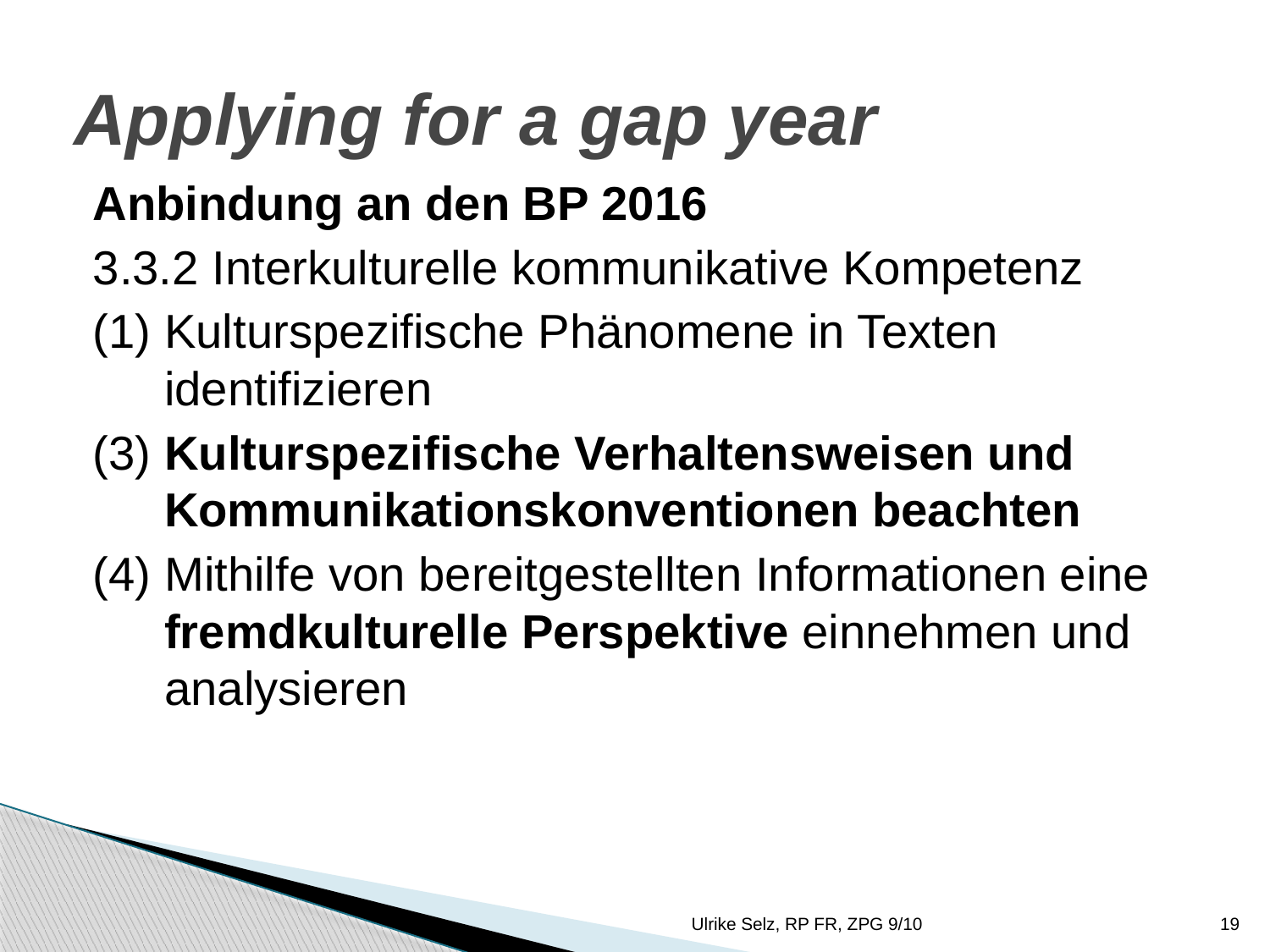

Applying for a gap year
Anbindung an den BP 2016
3.3.2 Interkulturelle kommunikative Kompetenz
(1) Kulturspezifische Phänomene in Texten identifizieren
(3) Kulturspezifische Verhaltensweisen und Kommunikationskonventionen beachten
(4) Mithilfe von bereitgestellten Informationen eine fremdkulturelle Perspektive einnehmen und analysieren

Ulrike Selz, RP FR, ZPG 9/10
19